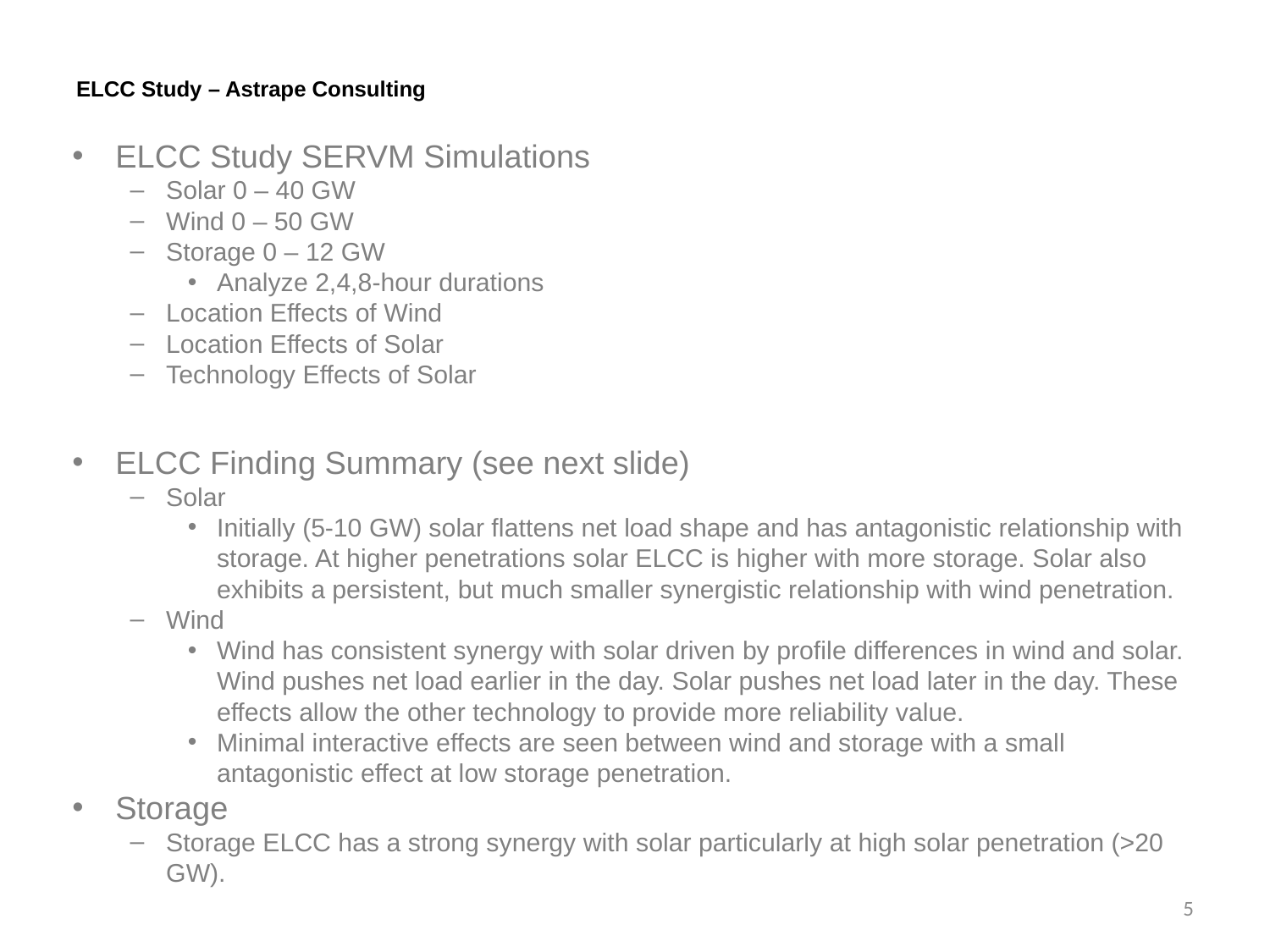

# ELCC Study – Astrape Consulting
ELCC Study SERVM Simulations
Solar 0 – 40 GW
Wind 0 – 50 GW
Storage 0 – 12 GW
Analyze 2,4,8-hour durations
Location Effects of Wind
Location Effects of Solar
Technology Effects of Solar

ELCC Finding Summary (see next slide)
Solar
Initially (5-10 GW) solar flattens net load shape and has antagonistic relationship with storage. At higher penetrations solar ELCC is higher with more storage. Solar also exhibits a persistent, but much smaller synergistic relationship with wind penetration.
Wind
Wind has consistent synergy with solar driven by profile differences in wind and solar. Wind pushes net load earlier in the day. Solar pushes net load later in the day. These effects allow the other technology to provide more reliability value.
Minimal interactive effects are seen between wind and storage with a small antagonistic effect at low storage penetration.
Storage
Storage ELCC has a strong synergy with solar particularly at high solar penetration (>20 GW).

5